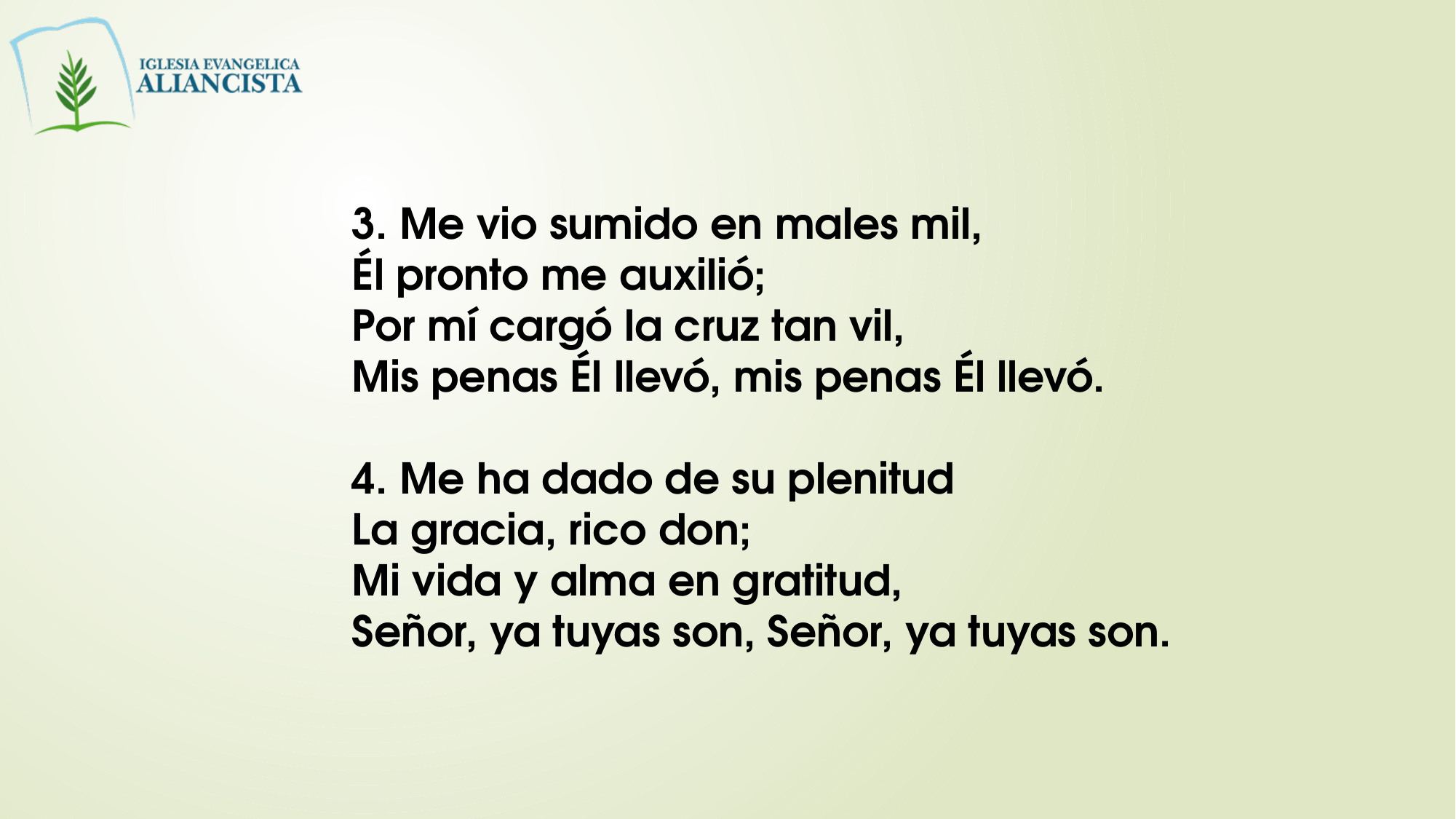

3. Me vio sumido en males mil,
Él pronto me auxilió;
Por mí cargó la cruz tan vil,
Mis penas Él llevó, mis penas Él llevó.

4. Me ha dado de su plenitud
La gracia, rico don;
Mi vida y alma en gratitud,
Señor, ya tuyas son, Señor, ya tuyas son.